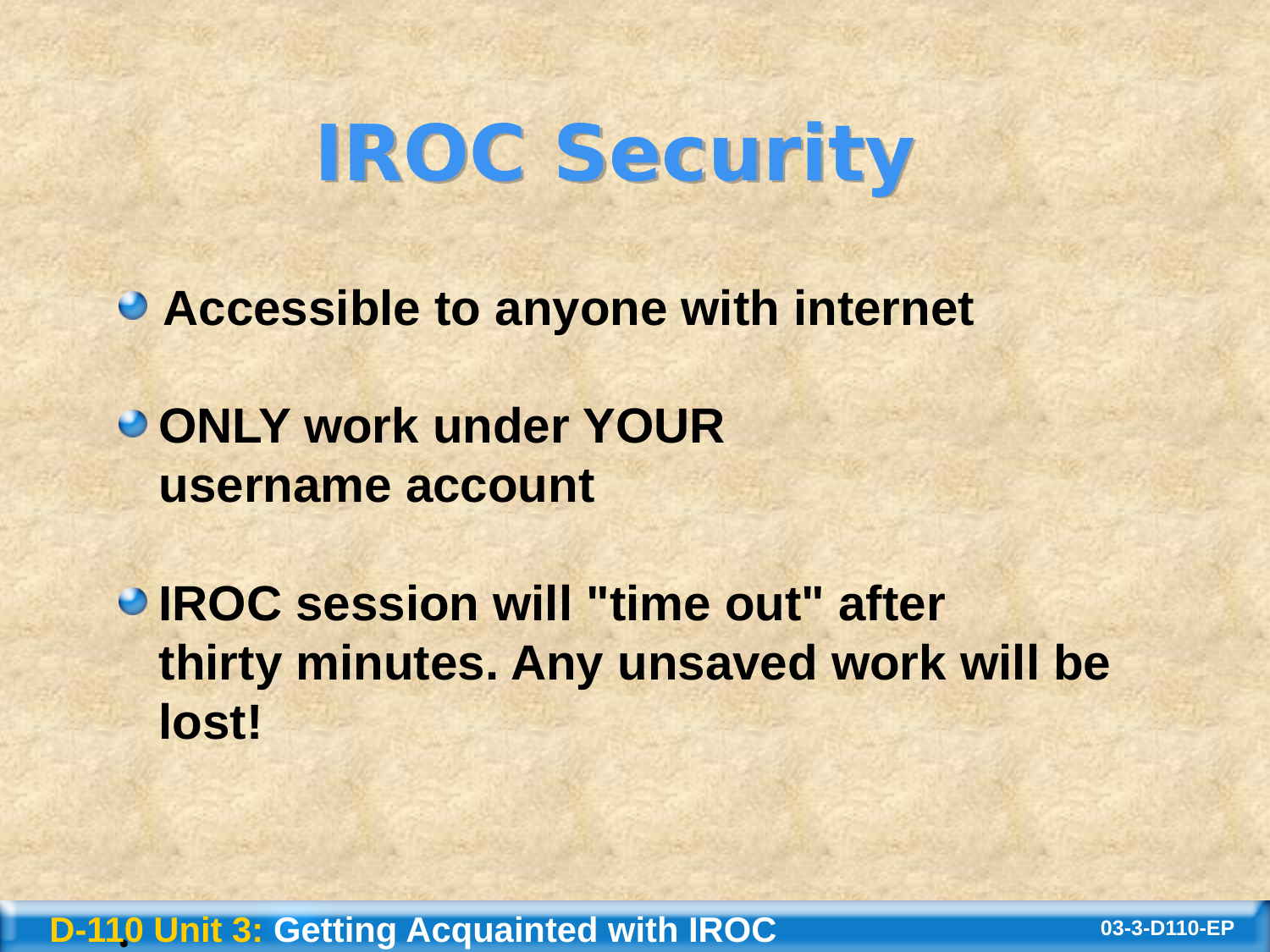

IROC Security
 Accessible to anyone with internet

ONLY work under YOUR username account

IROC session will "time out" after thirty minutes. Any unsaved work will be lost!

D-110 Unit 3: Getting Acquainted with IROC
03-3-D110-EP